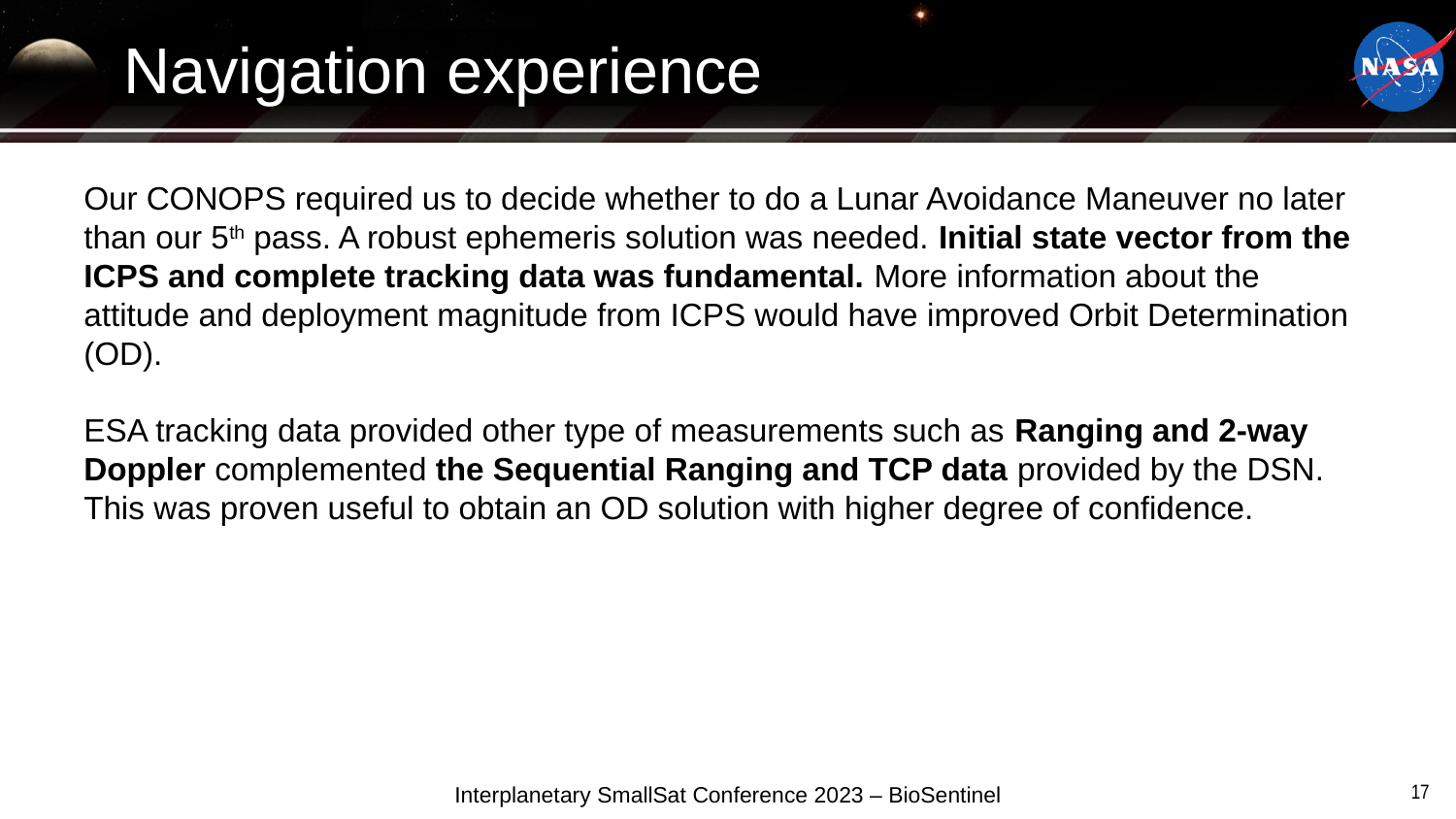

# Navigation experience
Our CONOPS required us to decide whether to do a Lunar Avoidance Maneuver no later than our 5th pass. A robust ephemeris solution was needed. Initial state vector from the ICPS and complete tracking data was fundamental. More information about the attitude and deployment magnitude from ICPS would have improved Orbit Determination (OD).

ESA tracking data provided other type of measurements such as Ranging and 2-way Doppler complemented the Sequential Ranging and TCP data provided by the DSN. This was proven useful to obtain an OD solution with higher degree of confidence.

17